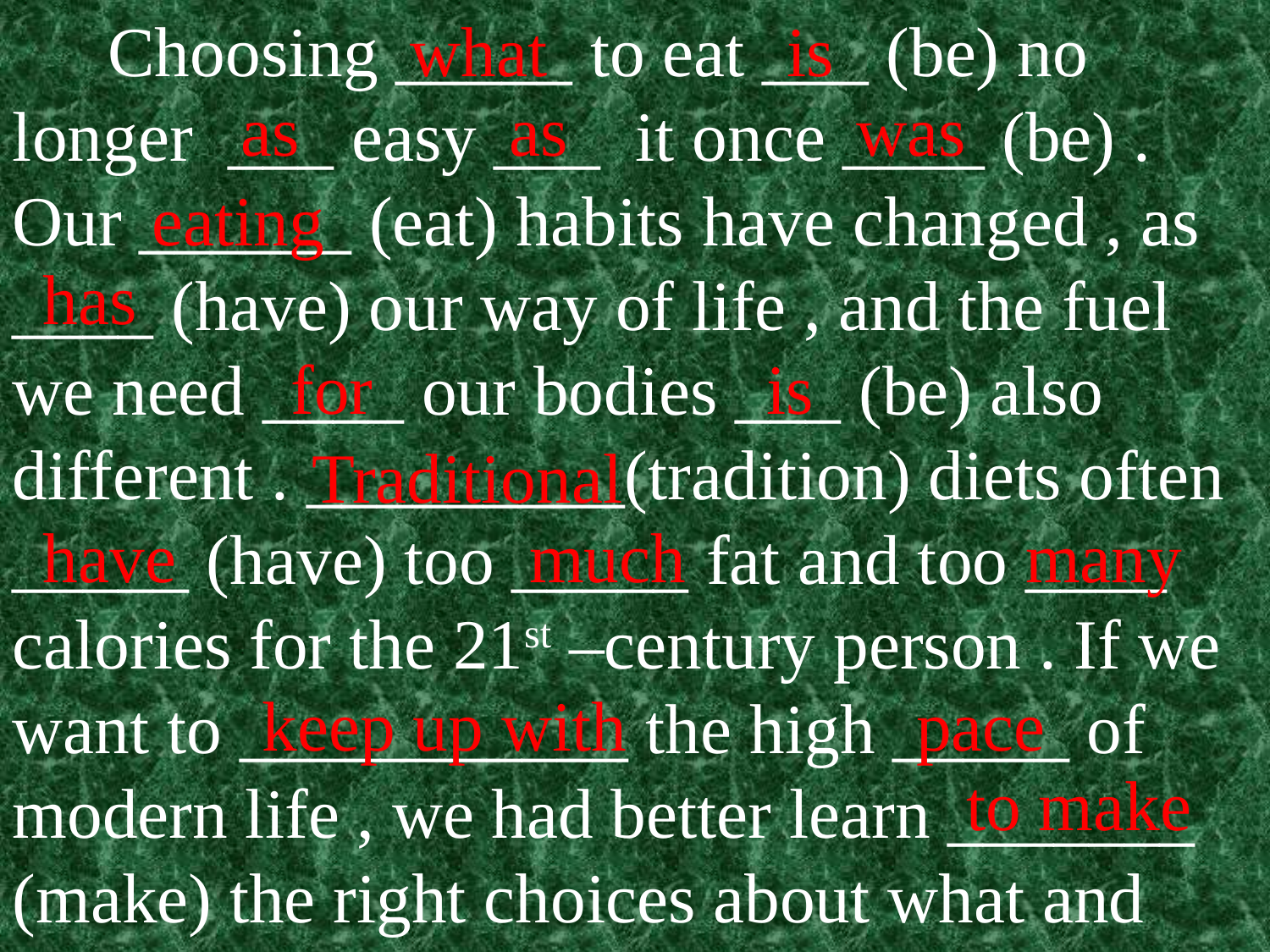

what
is
      Choosing _____ to eat ___ (be) no longer  ___ easy ___  it once ____ (be) . Our ______ (eat) habits have changed , as ____ (have) our way of life , and the fuel we need ____ our bodies ___ (be) also different . _________(tradition) diets often _____ (have) too _____ fat and too ____ calories for the 21st –century person . If we want to ___________ the high _____ of modern life , we had better learn _______ (make) the right choices about what and
as
as
was
eating
has
for
is
Traditional
have
much
many
keep up with
pace
to make